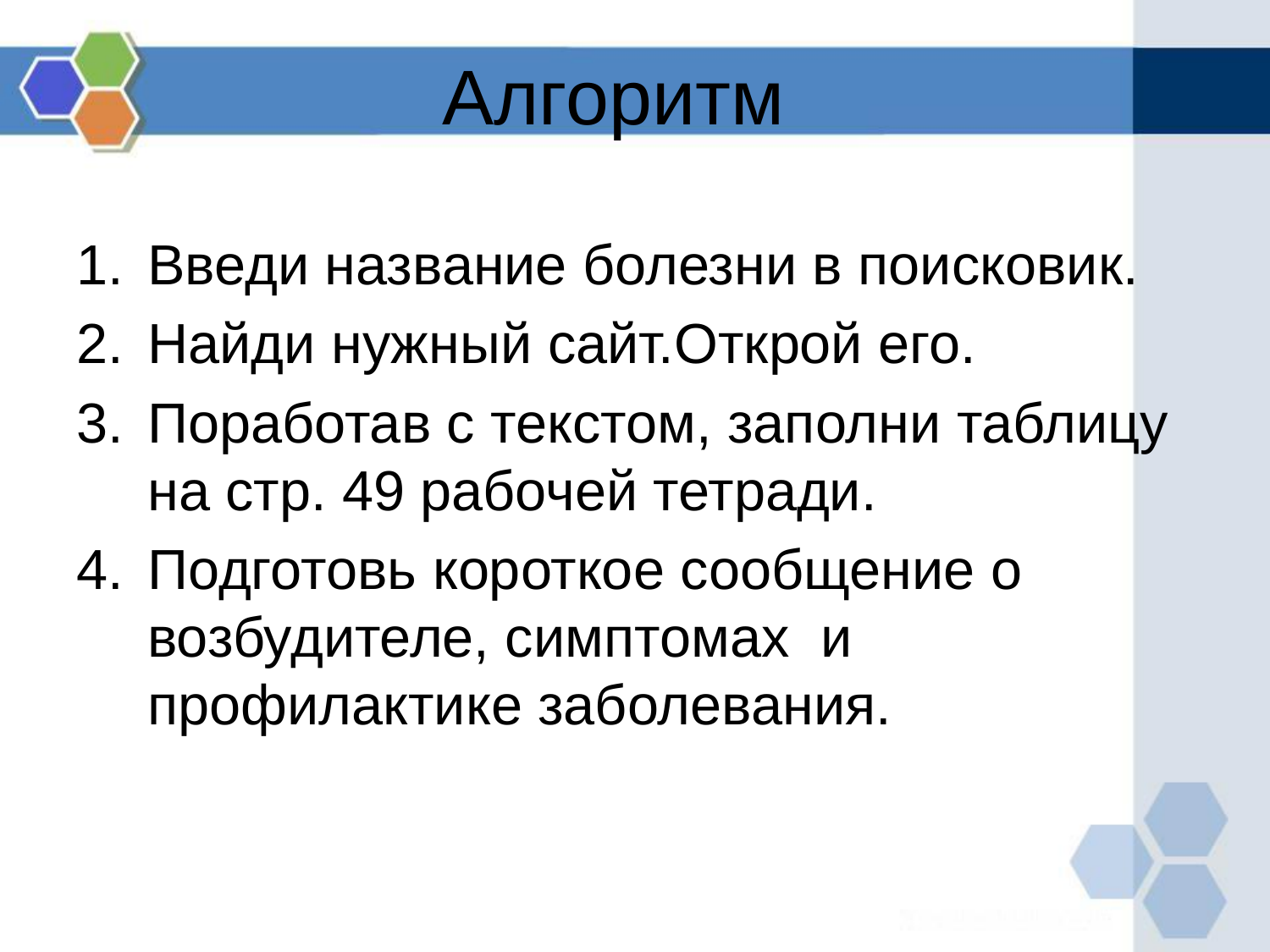

# Алгоритм
Введи название болезни в поисковик.
Найди нужный сайт.Открой его.
Поработав с текстом, заполни таблицу  на стр. 49 рабочей тетради.
Подготовь короткое сообщение о возбудителе, симптомах  и профилактике заболевания.